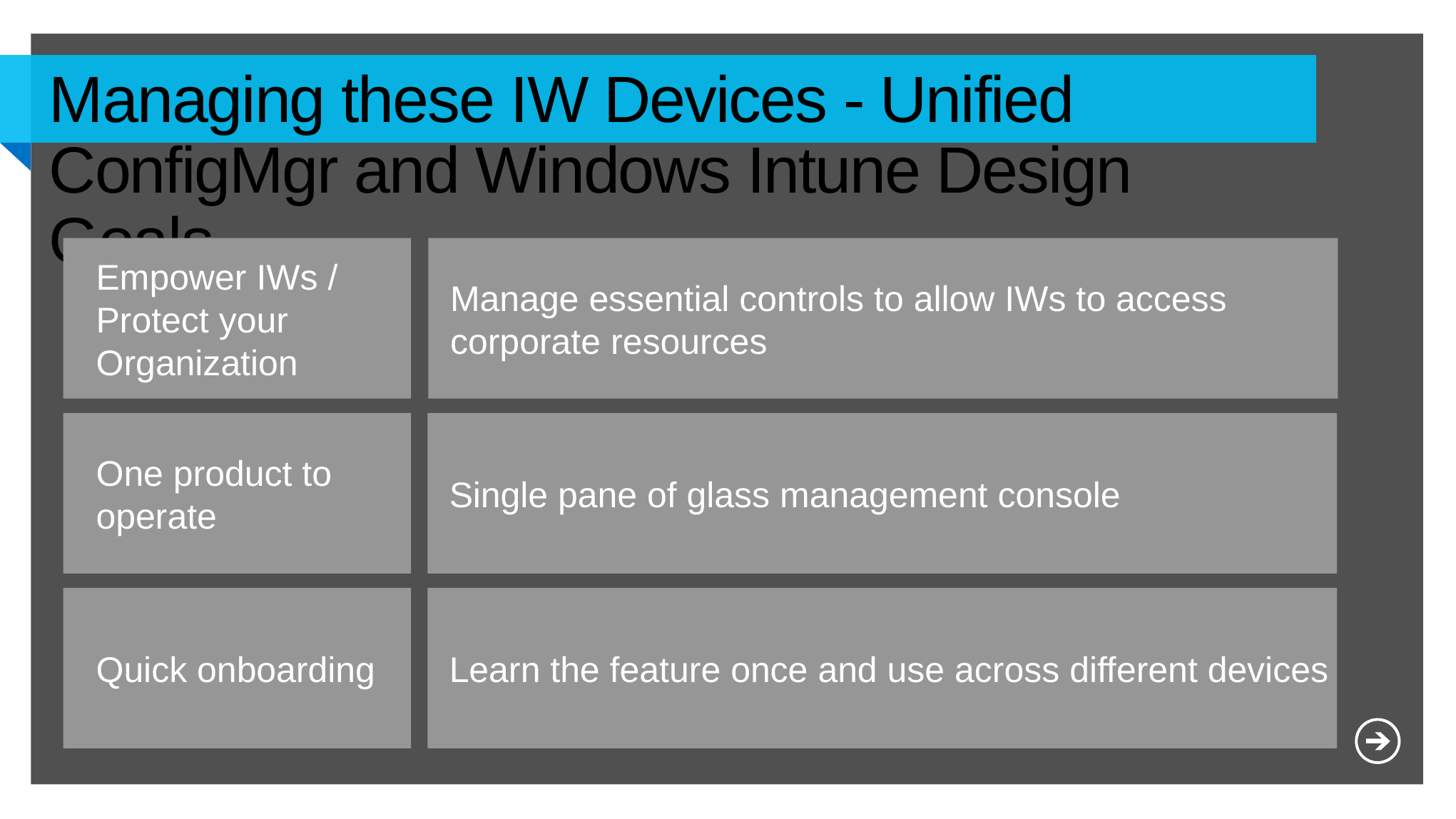

# Managing these IW Devices - Unified ConfigMgr and Windows Intune Design Goals
Empower IWs / Protect your Organization
Manage essential controls to allow IWs to access corporate resources
One product to operate
Single pane of glass management console
Quick onboarding
Learn the feature once and use across different devices